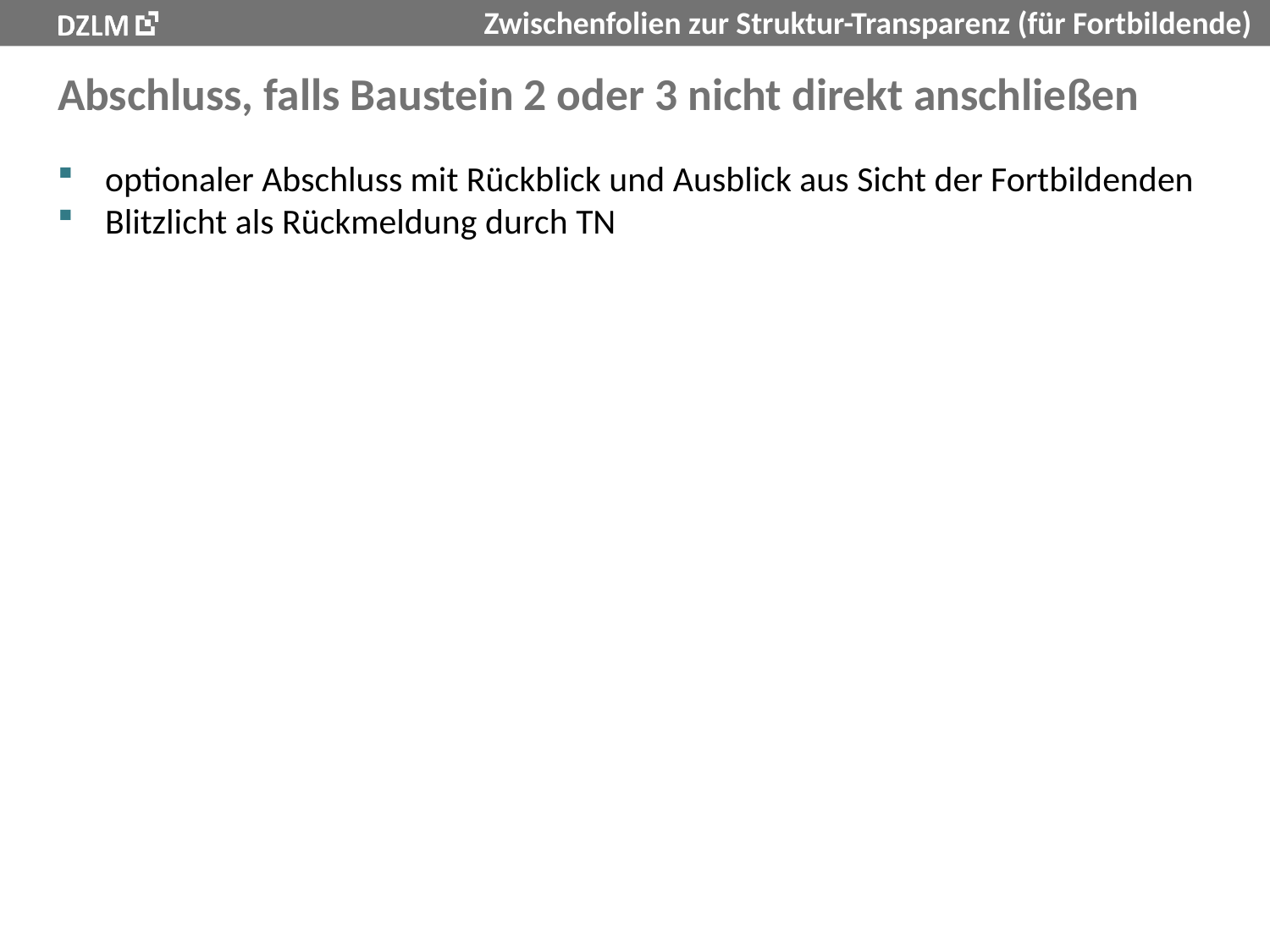

# Abschluss, falls Baustein 2 oder 3 nicht direkt anschließen
optionaler Abschluss mit Rückblick und Ausblick aus Sicht der Fortbildenden
Blitzlicht als Rückmeldung durch TN